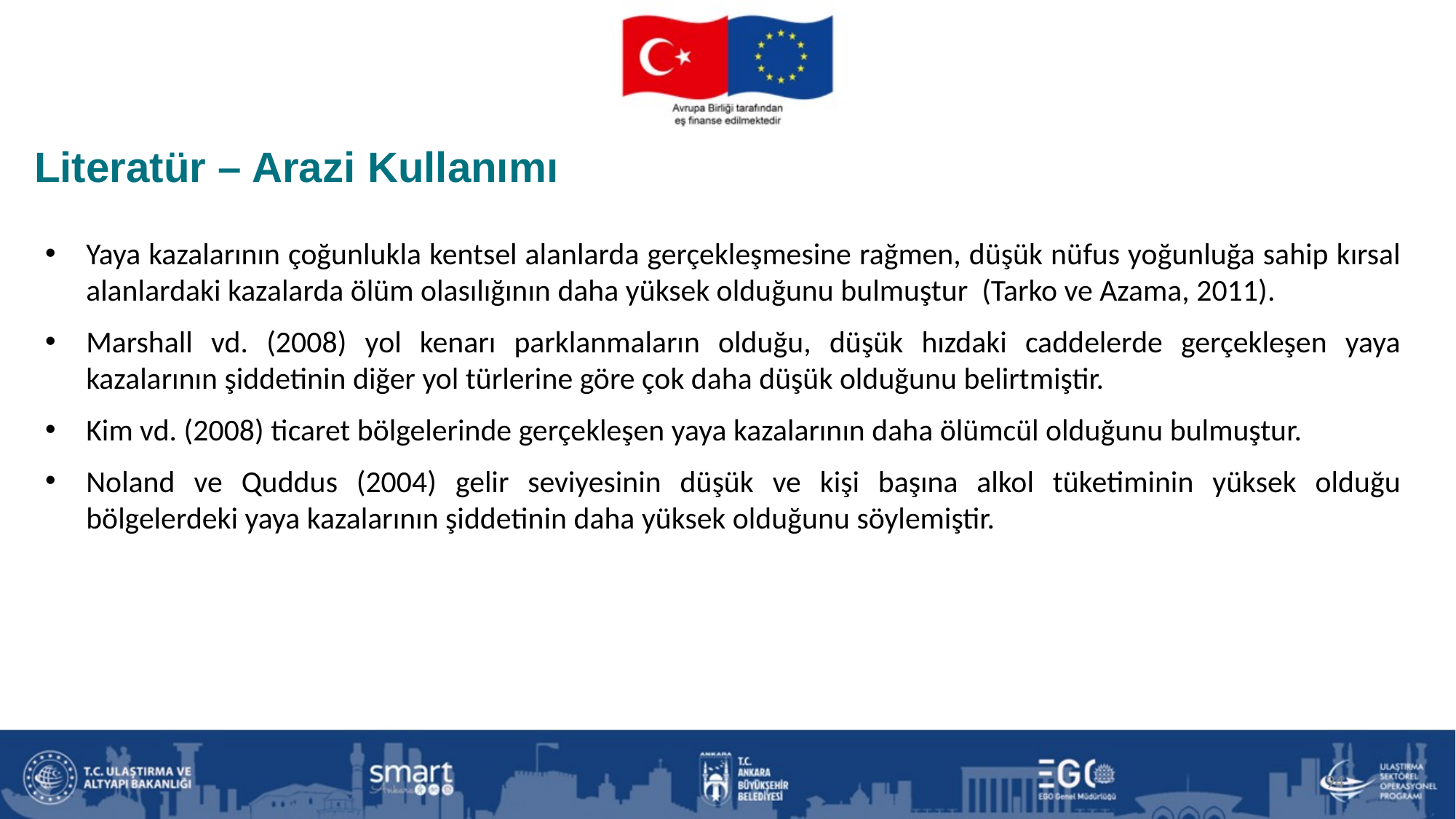

Literatür – Arazi Kullanımı

Yaya kazalarının çoğunlukla kentsel alanlarda gerçekleşmesine rağmen, düşük nüfus yoğunluğa sahip kırsal alanlardaki kazalarda ölüm olasılığının daha yüksek olduğunu bulmuştur  (Tarko ve Azama, 2011).
Marshall vd. (2008) yol kenarı parklanmaların olduğu, düşük hızdaki caddelerde gerçekleşen yaya kazalarının şiddetinin diğer yol türlerine göre çok daha düşük olduğunu belirtmiştir.
Kim vd. (2008) ticaret bölgelerinde gerçekleşen yaya kazalarının daha ölümcül olduğunu bulmuştur.
Noland ve Quddus (2004) gelir seviyesinin düşük ve kişi başına alkol tüketiminin yüksek olduğu bölgelerdeki yaya kazalarının şiddetinin daha yüksek olduğunu söylemiştir.

94